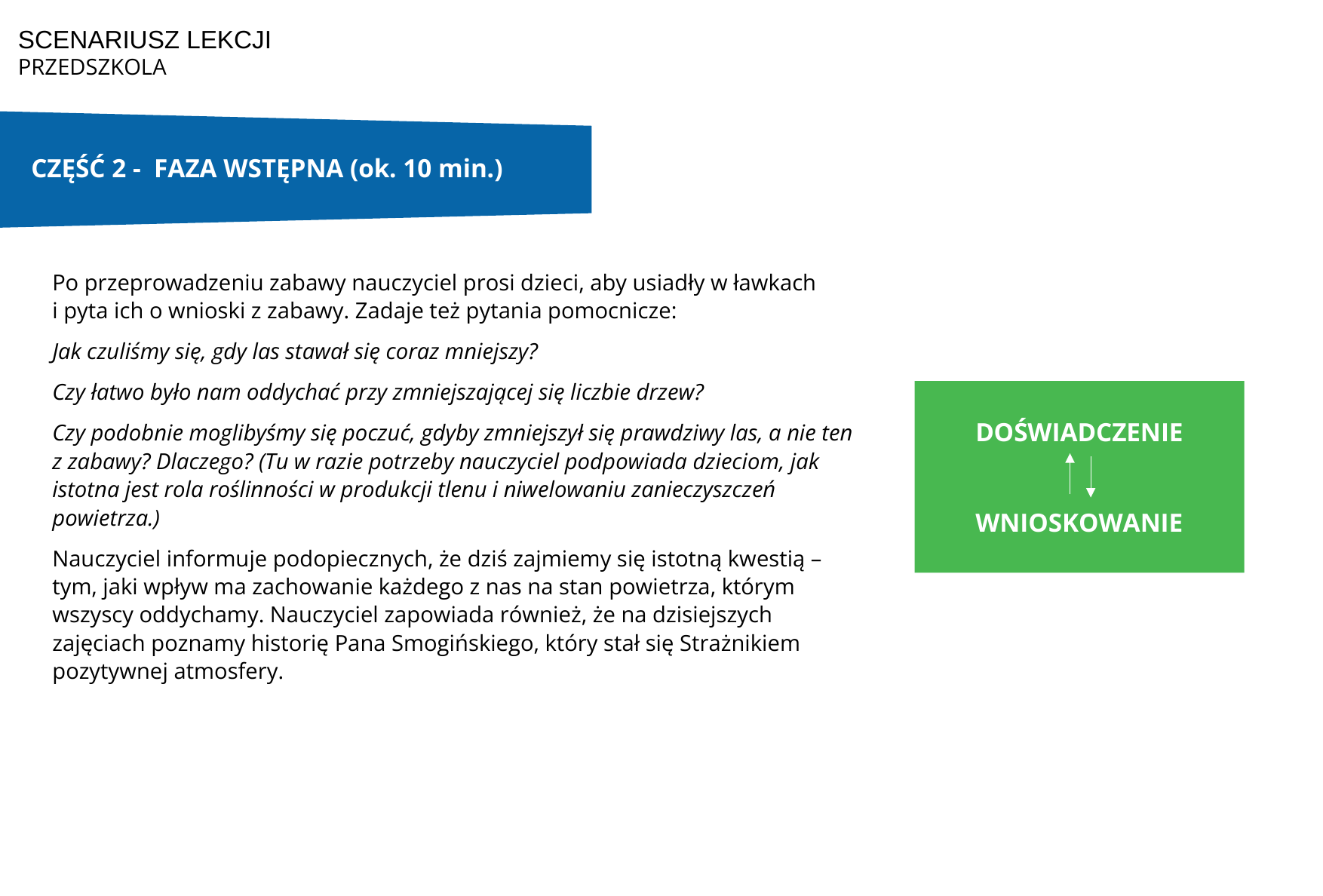

SCENARIUSZ LEKCJI
PRZEDSZKOLA
CZĘŚĆ 2 -  FAZA WSTĘPNA (ok. 10 min.)

Po przeprowadzeniu zabawy nauczyciel prosi dzieci, aby usiadły w ławkach        i pyta ich o wnioski z zabawy. Zadaje też pytania pomocnicze:
Jak czuliśmy się, gdy las stawał się coraz mniejszy?
Czy łatwo było nam oddychać przy zmniejszającej się liczbie drzew?
Czy podobnie moglibyśmy się poczuć, gdyby zmniejszył się prawdziwy las, a nie ten z zabawy? Dlaczego? (Tu w razie potrzeby nauczyciel podpowiada dzieciom, jak istotna jest rola roślinności w produkcji tlenu i niwelowaniu zanieczyszczeń powietrza.)
Nauczyciel informuje podopiecznych, że dziś zajmiemy się istotną kwestią – tym, jaki wpływ ma zachowanie każdego z nas na stan powietrza, którym wszyscy oddychamy. Nauczyciel zapowiada również, że na dzisiejszych zajęciach poznamy historię Pana Smogińskiego, który stał się Strażnikiem pozytywnej atmosfery.

DOŚWIADCZENIE

WNIOSKOWANIE